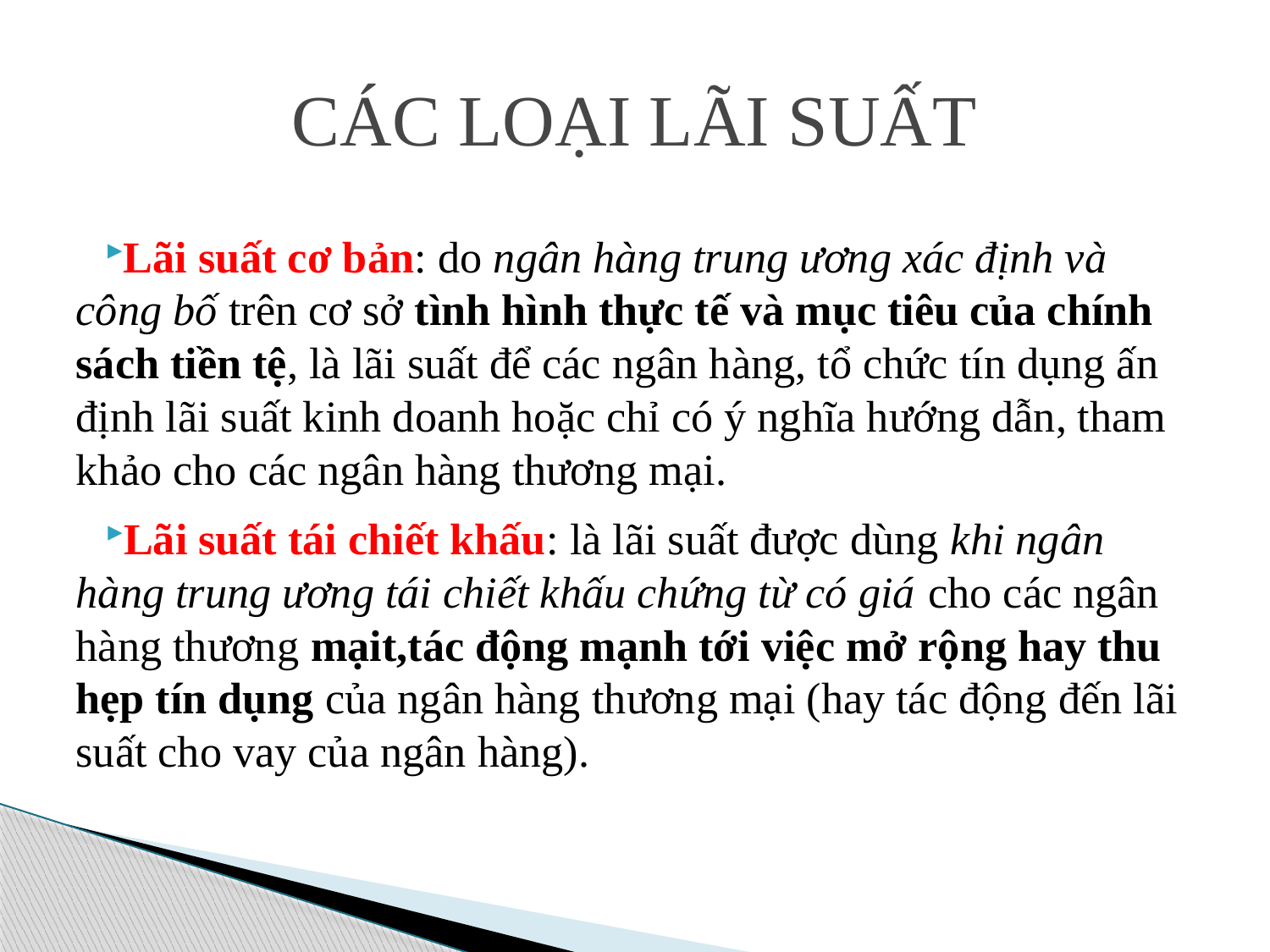

# CÁC LOẠI LÃI SUẤT
Lãi suất cơ bản: do ngân hàng trung ương xác định và công bố trên cơ sở tình hình thực tế và mục tiêu của chính sách tiền tệ, là lãi suất để các ngân hàng, tổ chức tín dụng ấn định lãi suất kinh doanh hoặc chỉ có ý nghĩa hướng dẫn, tham khảo cho các ngân hàng thương mại.
Lãi suất tái chiết khấu: là lãi suất được dùng khi ngân hàng trung ương tái chiết khấu chứng từ có giá cho các ngân hàng thương mạit,tác động mạnh tới việc mở rộng hay thu hẹp tín dụng của ngân hàng thương mại (hay tác động đến lãi suất cho vay của ngân hàng).